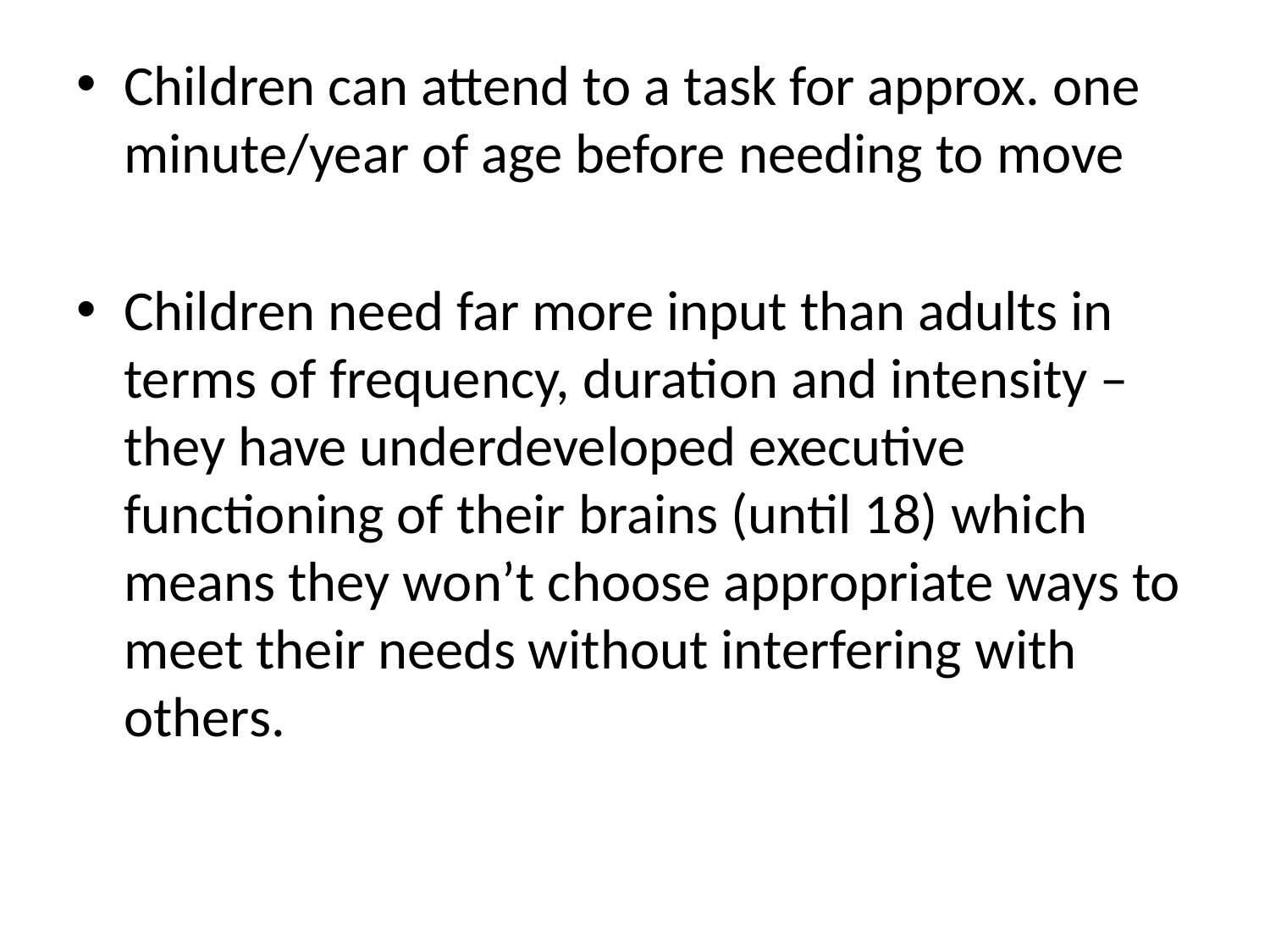

Children can attend to a task for approx. one minute/year of age before needing to move

Children need far more input than adults in terms of frequency, duration and intensity – they have underdeveloped executive functioning of their brains (until 18) which means they won’t choose appropriate ways to meet their needs without interfering with others.